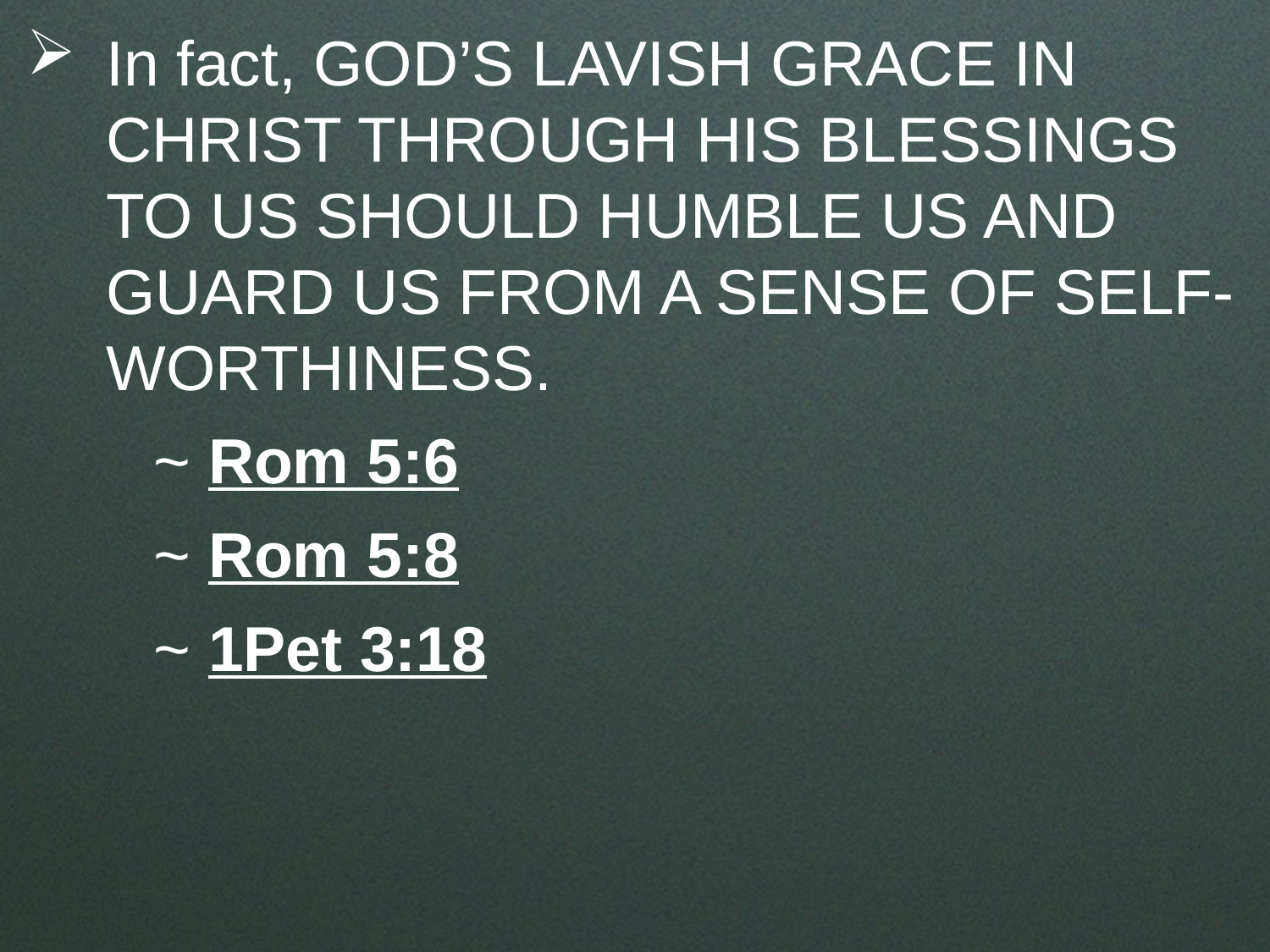

In fact, GOD’S LAVISH GRACE IN CHRIST THROUGH HIS BLESSINGS TO US SHOULD HUMBLE US AND GUARD US FROM A SENSE OF SELF-WORTHINESS.
	~ Rom 5:6
	~ Rom 5:8
	~ 1Pet 3:18